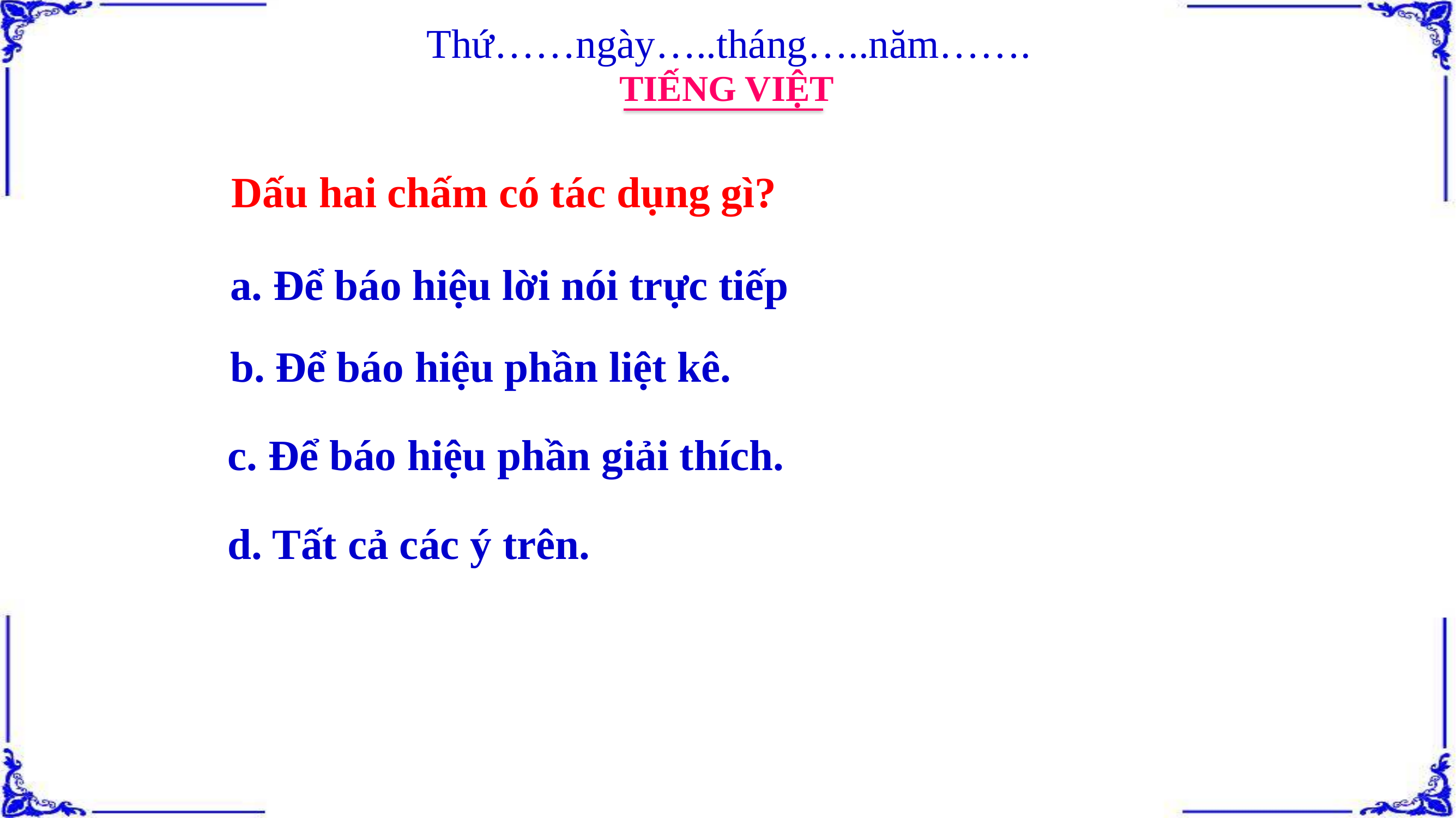

Thứ……ngày…..tháng…..năm…….
TIẾNG VIỆT
Dấu hai chấm có tác dụng gì?
a. Để báo hiệu lời nói trực tiếp
b. Để báo hiệu phần liệt kê.
c. Để báo hiệu phần giải thích.
d. Tất cả các ý trên.